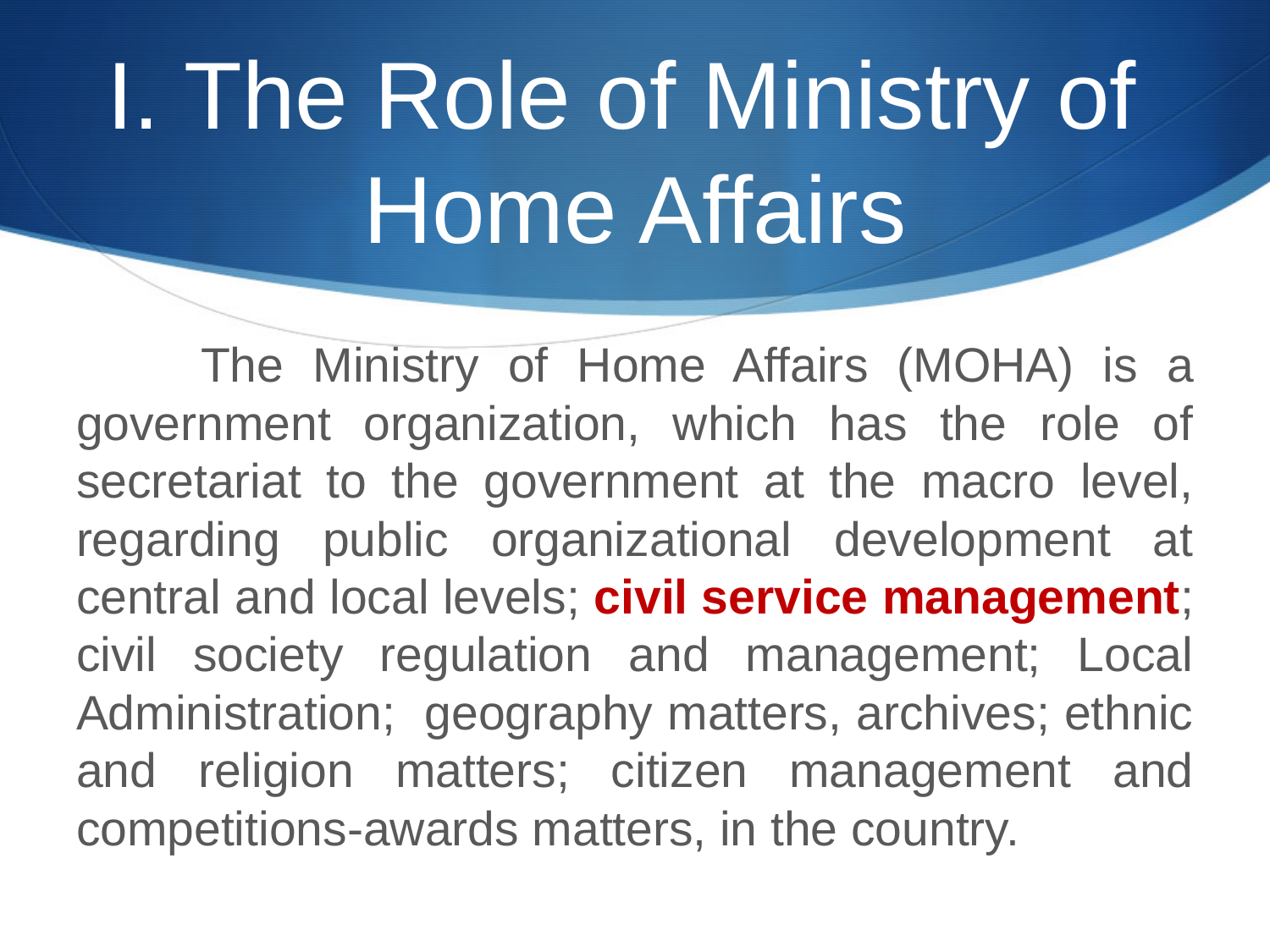

# I. The Role of Ministry of Home Affairs
	The Ministry of Home Affairs (MOHA) is a government organization, which has the role of secretariat to the government at the macro level, regarding public organizational development at central and local levels; civil service management; civil society regulation and management; Local Administration;  geography matters, archives; ethnic and religion matters; citizen management and competitions-awards matters, in the country.